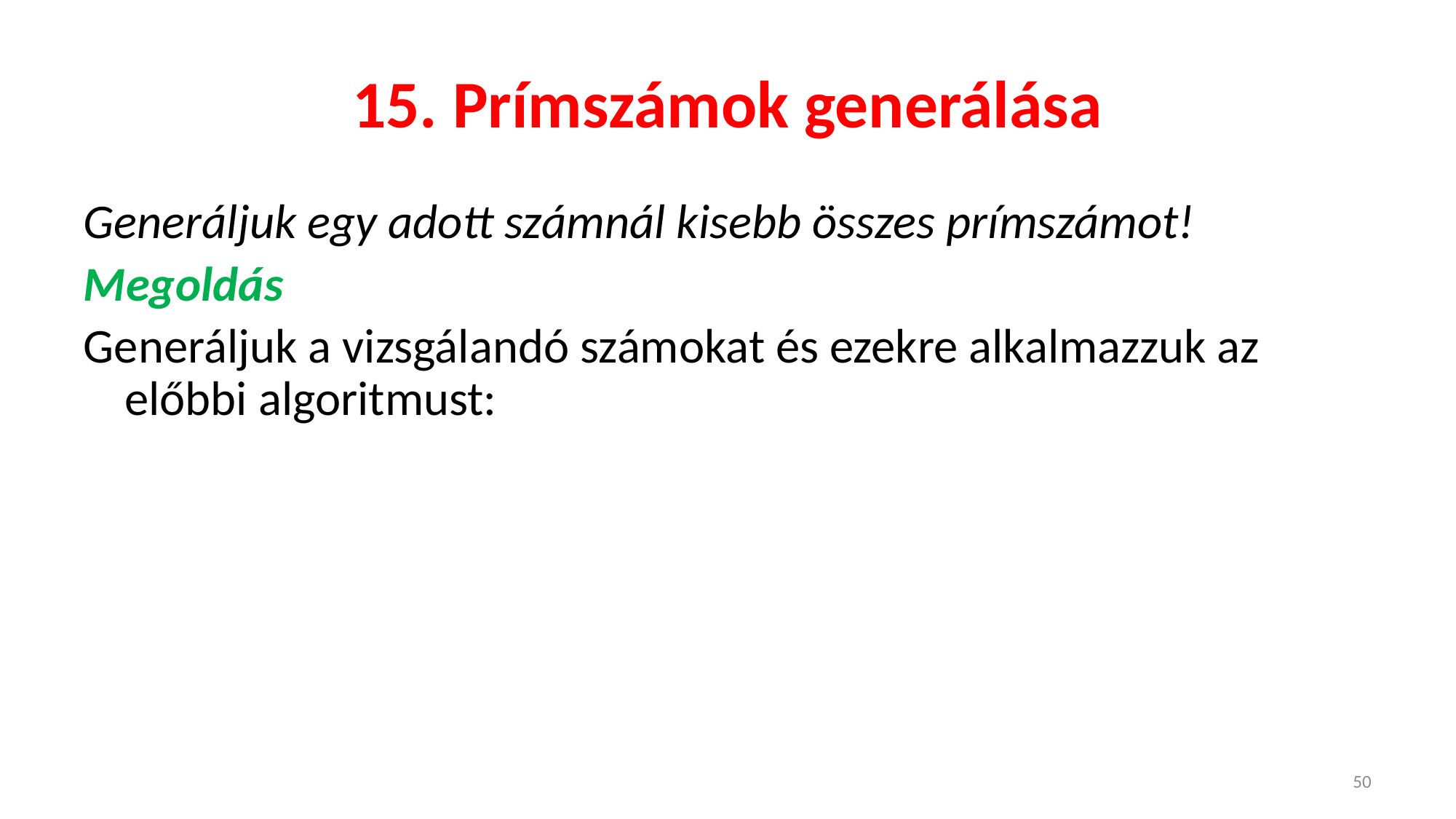

# 15. Prímszámok generálása
Generáljuk egy adott számnál kisebb összes prímszámot!
Megoldás
Generáljuk a vizsgálandó számokat és ezekre alkalmazzuk az előbbi algoritmust:
50